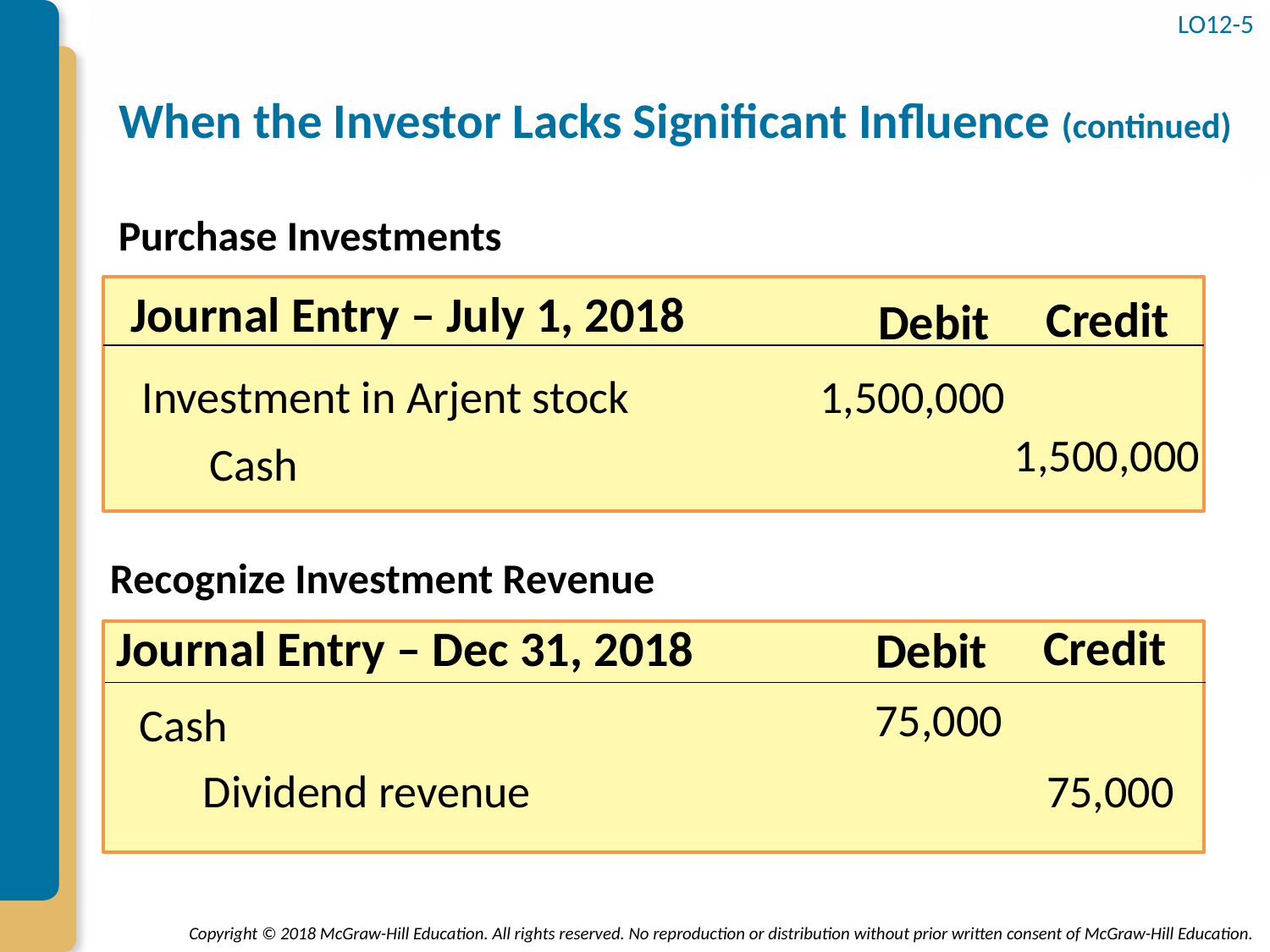

LO12-5
# When the Investor Lacks Significant Influence (continued)
Purchase Investments
Journal Entry – July 1, 2018

Credit
Debit
Investment in Arjent stock
1,500,000
1,500,000
Cash
Recognize Investment Revenue
Credit
Journal Entry – Dec 31, 2018
Debit

75,000
Cash
Dividend revenue
75,000